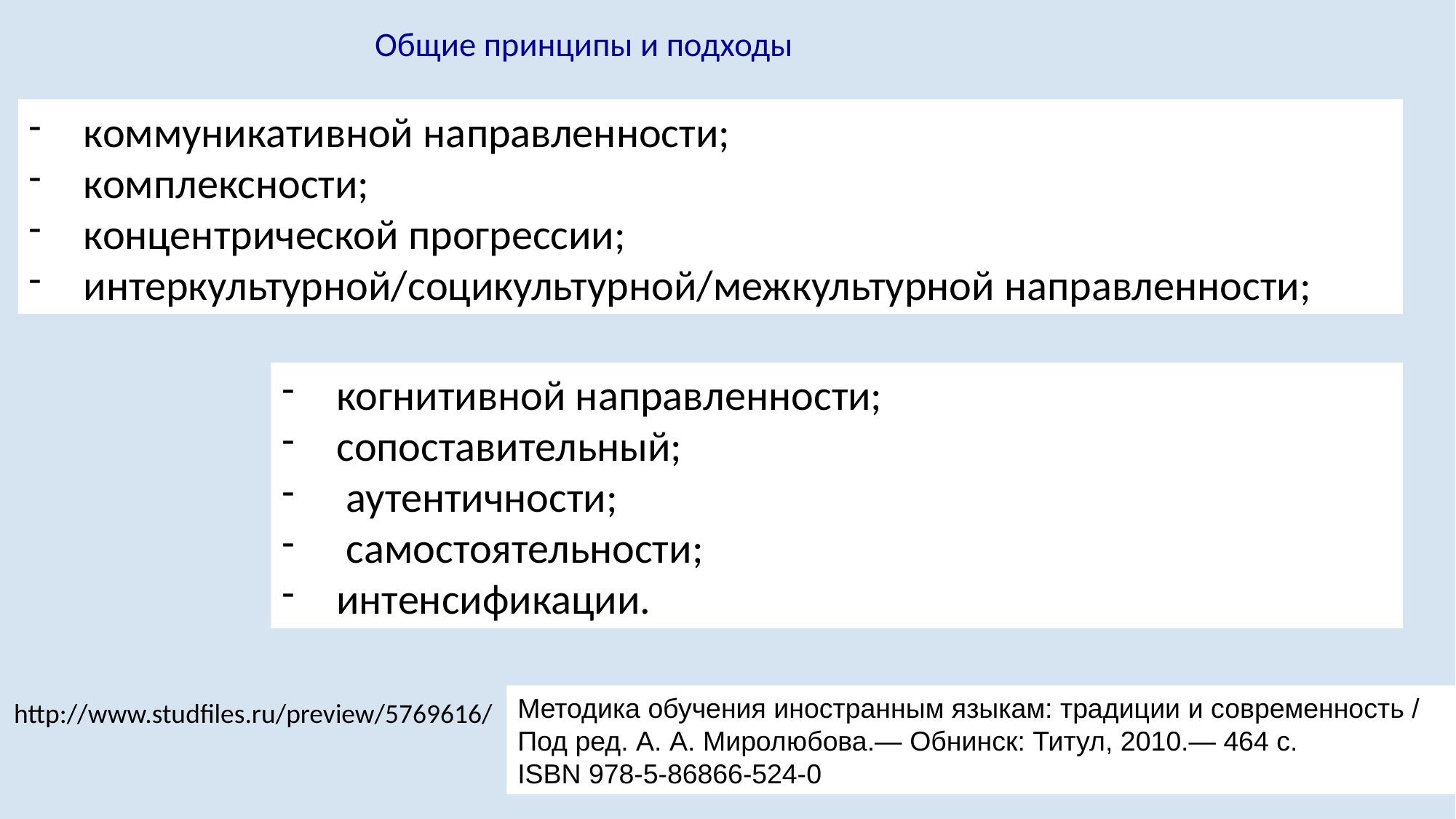

# Общие принципы и подходы
коммуникативной направленности;
комплексности;
концентрической прогрессии;
интеркультурной/социкультурной/межкультурной направленности;
когнитивной направленности;
сопоставительный;
 аутентичности;
 самостоятельности;
интенсификации.
Методика обучения иностранным языкам: традиции и современность / Под ред. А. А. Миролюбова.— Обнинск: Титул, 2010.— 464 с.
ISBN 978-5-86866-524-0
http://www.studfiles.ru/preview/5769616/